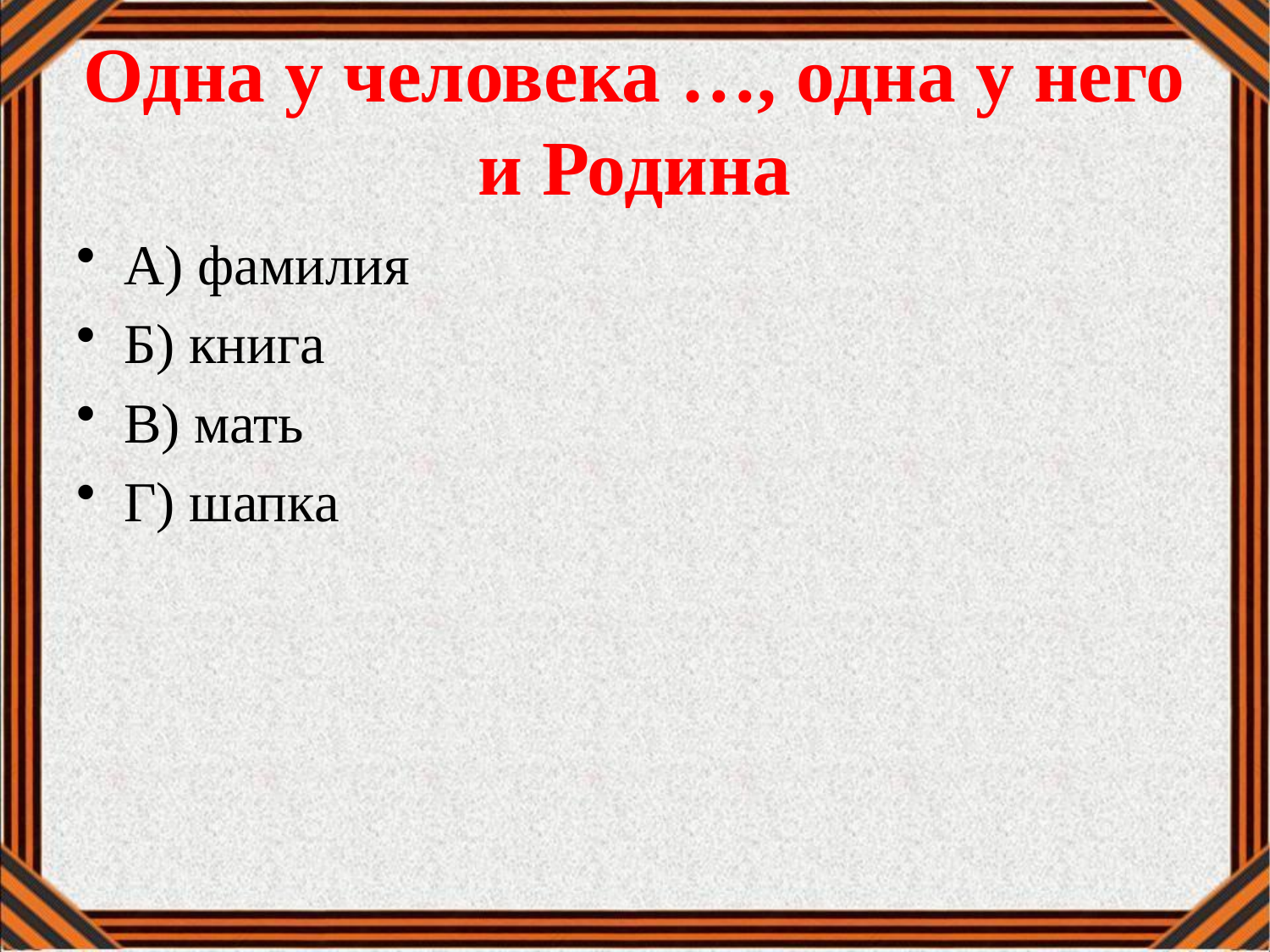

# Одна у человека …, одна у него и Родина
А) фамилия
Б) книга
В) мать
Г) шапка